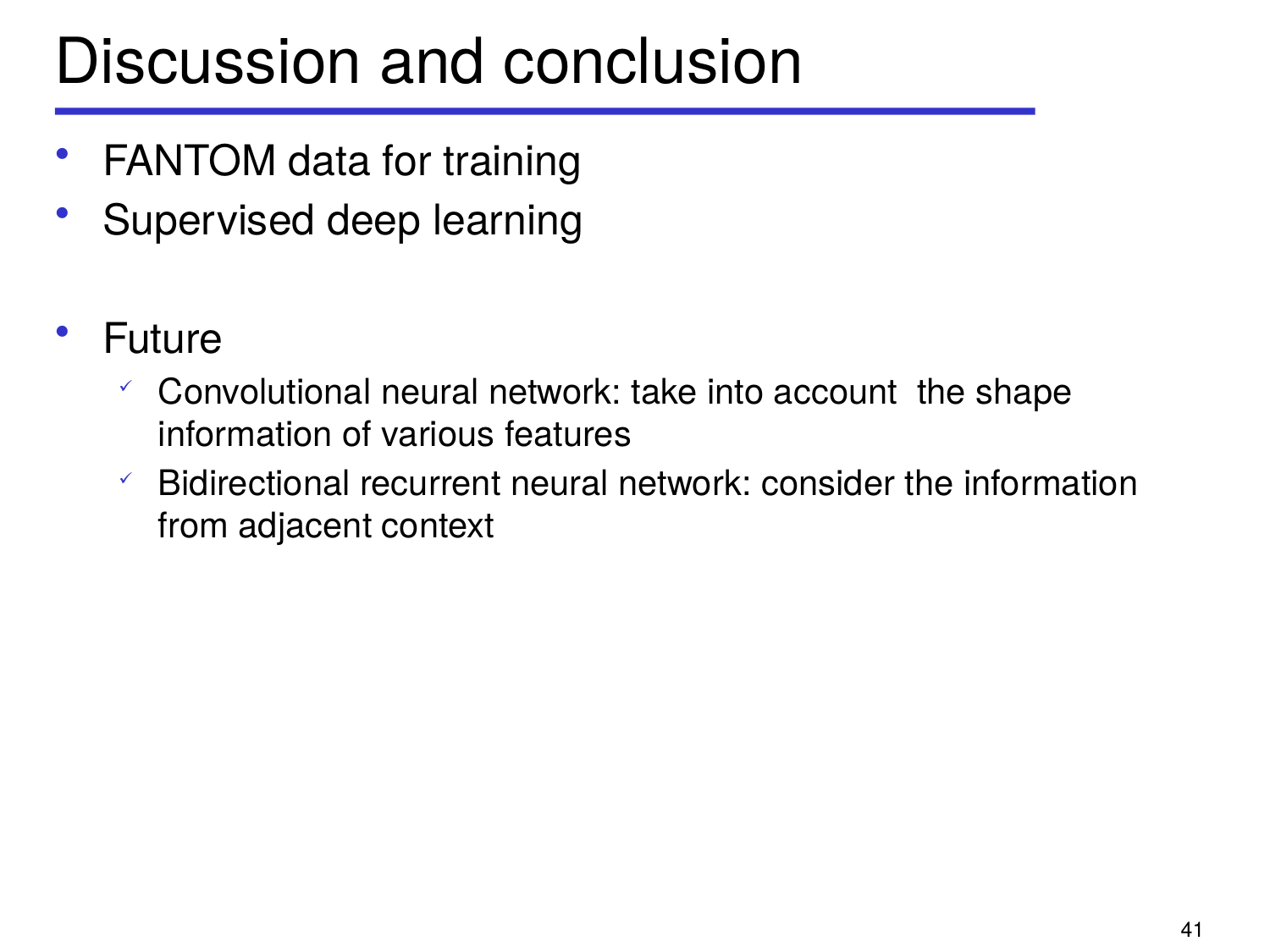

# Discussion and conclusion
FANTOM data for training
Supervised deep learning

Future
Convolutional neural network: take into account  the shape information of various features
Bidirectional recurrent neural network: consider the information from adjacent context
41